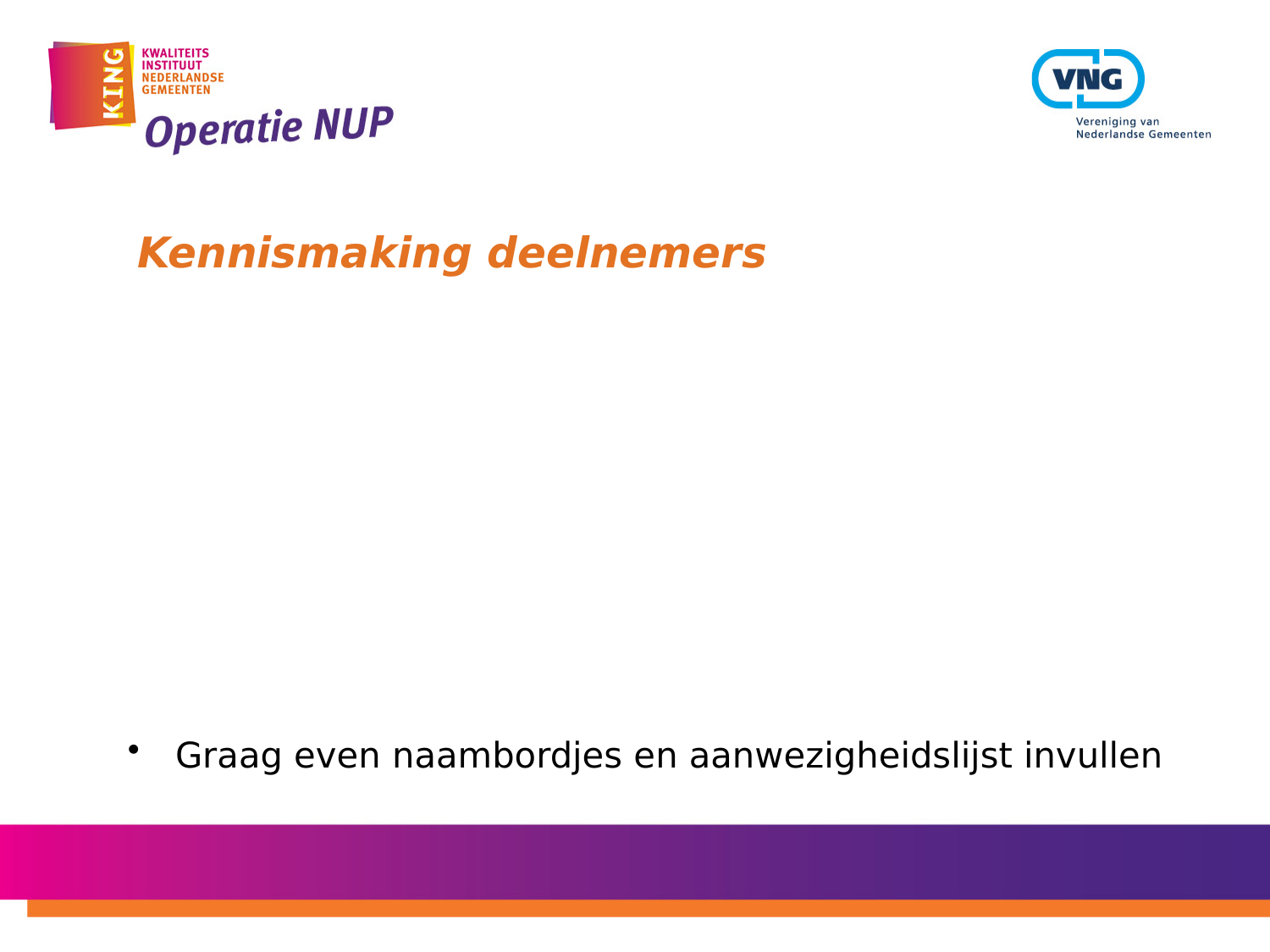

# Kennismaking deelnemers
Graag even naambordjes en aanwezigheidslijst invullen